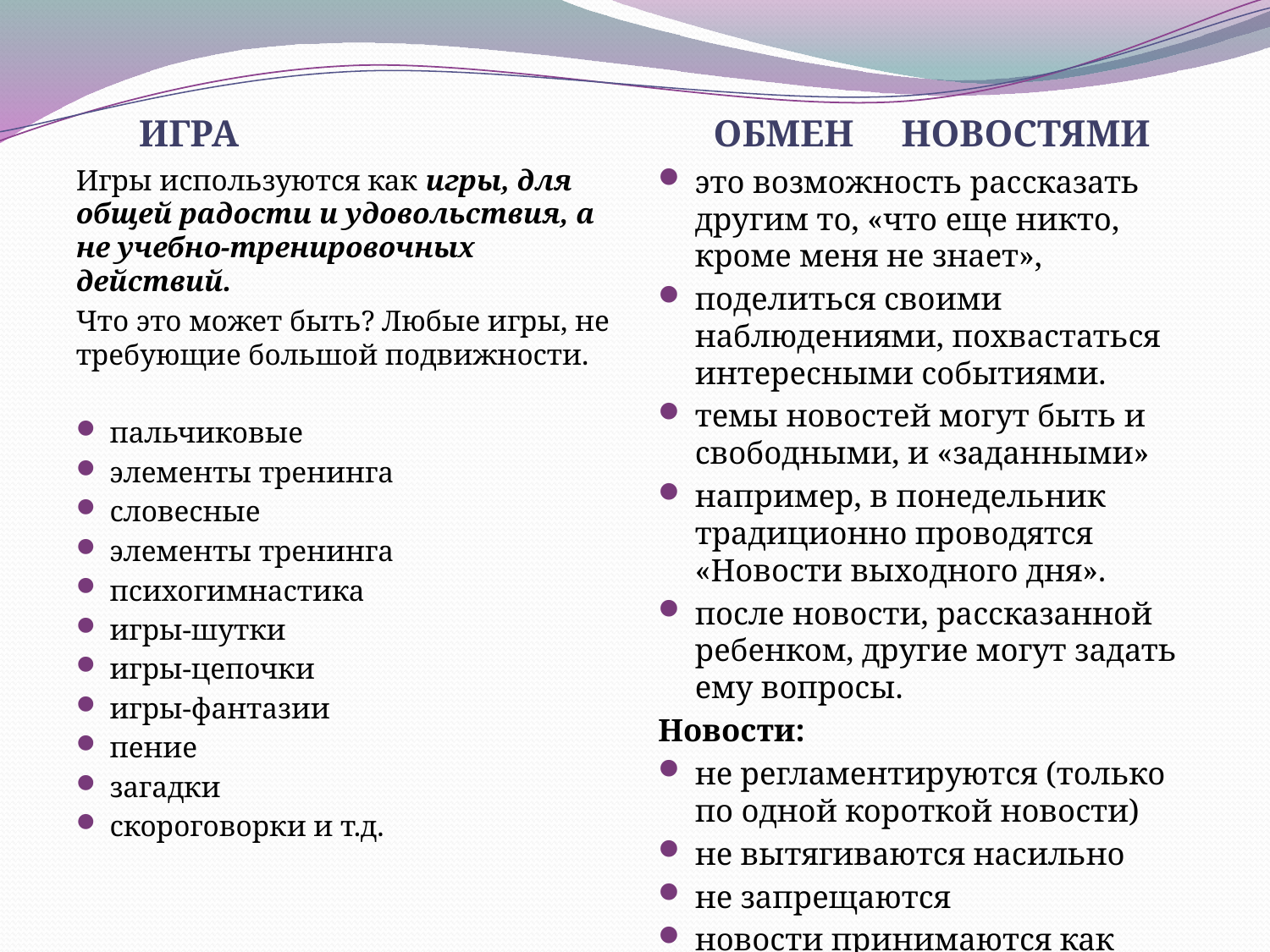

# ИГРА                                                  ОБМЕН     НОВОСТЯМИ
Игры используются как игры, для общей радости и удовольствия, а не учебно-тренировочных действий.
Что это может быть? Любые игры, не требующие большой подвижности.

пальчиковые
элементы тренинга
словесные
элементы тренинга
психогимнастика
игры-шутки
игры-цепочки
игры-фантазии
пение
загадки
скороговорки и т.д.

это возможность рассказать другим то, «что еще никто, кроме меня не знает»,
поделиться своими наблюдениями, похвастаться интересными событиями.
темы новостей могут быть и свободными, и «заданными»
например, в понедельник традиционно проводятся «Новости выходного дня».
после новости, рассказанной ребенком, другие могут задать ему вопросы.
Новости:
не регламентируются (только по одной короткой новости)
не вытягиваются насильно
не запрещаются
новости принимаются как факт.